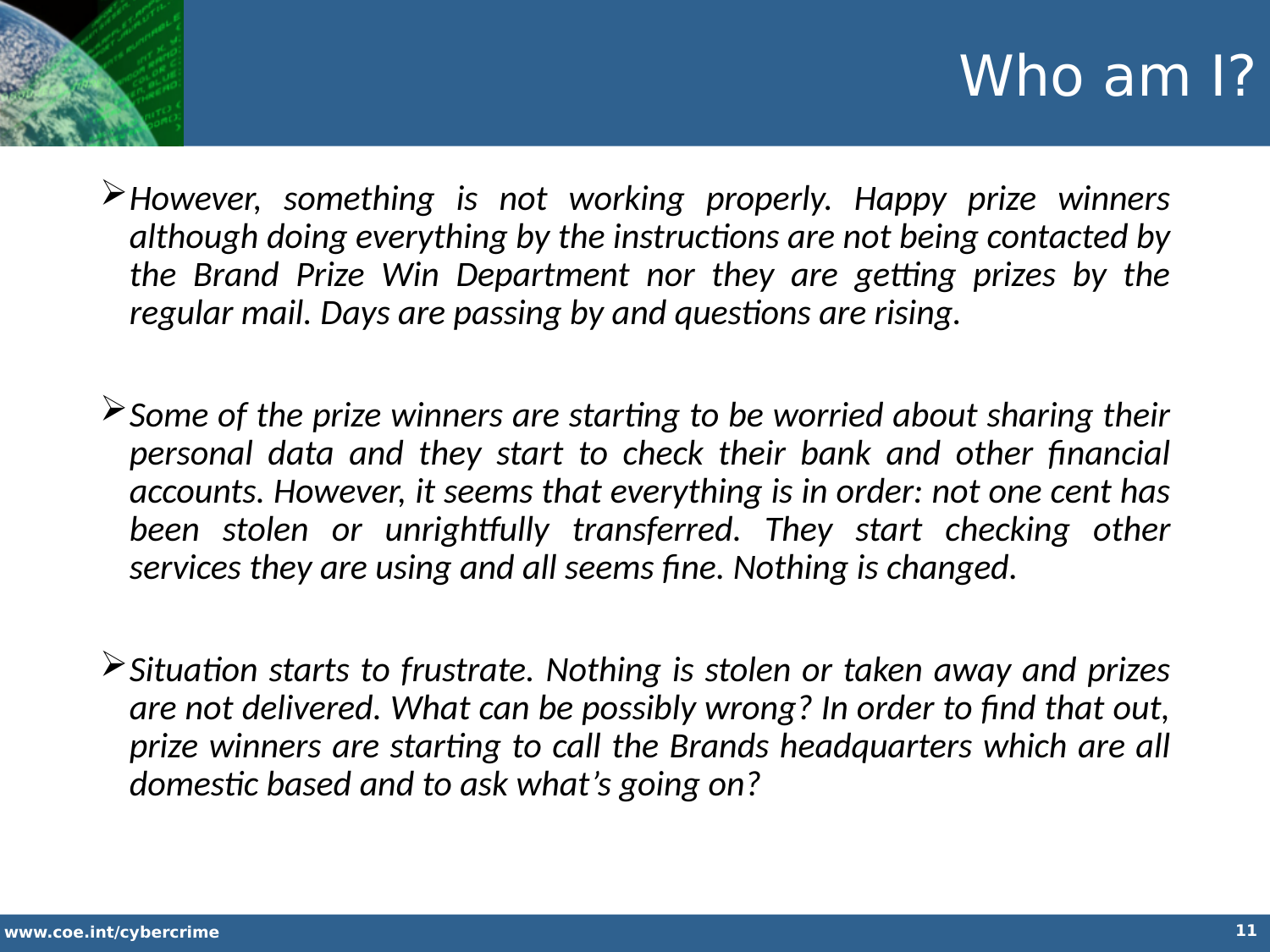

Who am I?
However, something is not working properly. Happy prize winners although doing everything by the instructions are not being contacted by the Brand Prize Win Department nor they are getting prizes by the regular mail. Days are passing by and questions are rising.

Some of the prize winners are starting to be worried about sharing their personal data and they start to check their bank and other financial accounts. However, it seems that everything is in order: not one cent has been stolen or unrightfully transferred. They start checking other services they are using and all seems fine. Nothing is changed.

Situation starts to frustrate. Nothing is stolen or taken away and prizes are not delivered. What can be possibly wrong? In order to find that out, prize winners are starting to call the Brands headquarters which are all domestic based and to ask what’s going on?

11